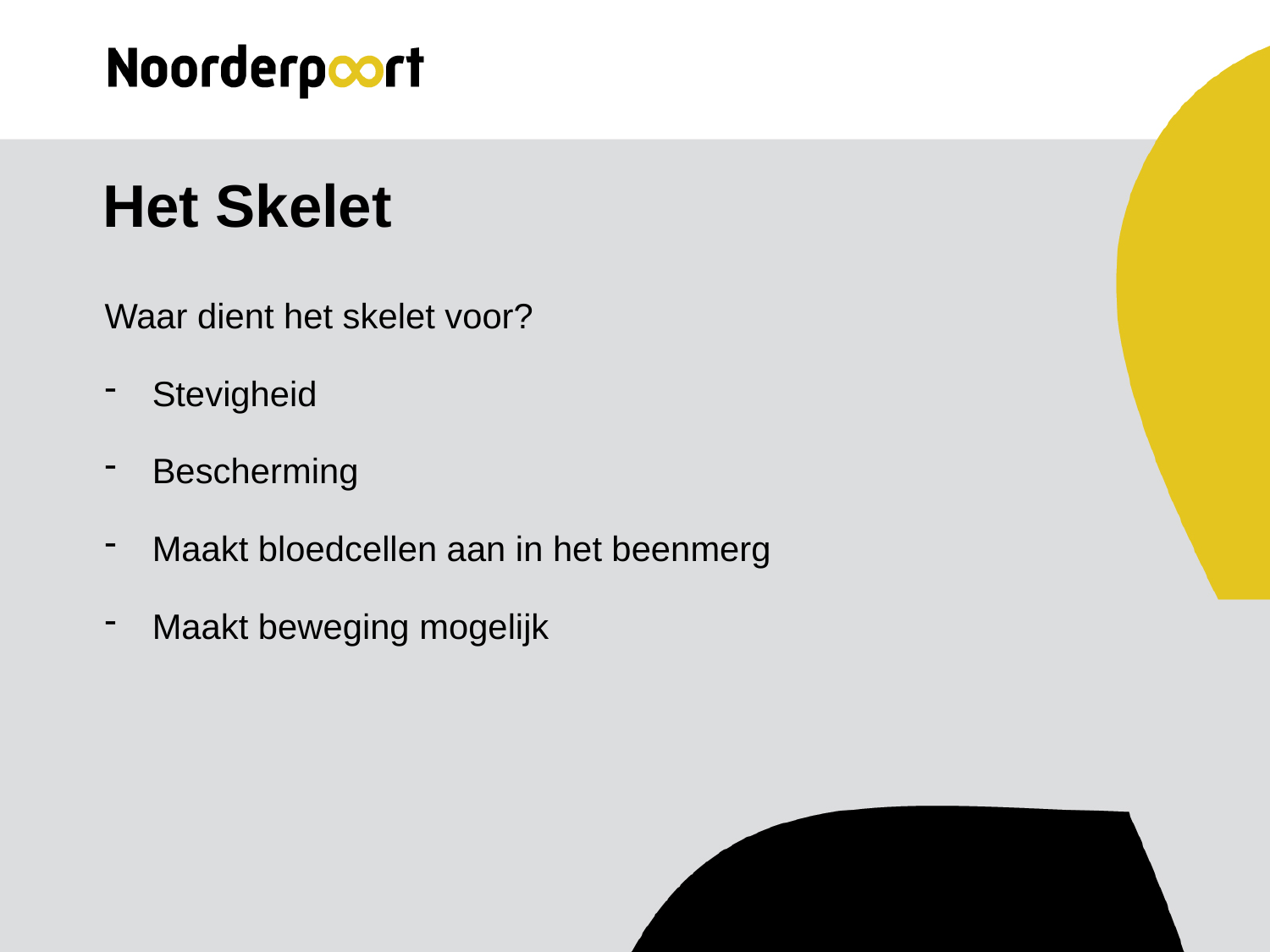

# Het Skelet
Waar dient het skelet voor?

Stevigheid

Bescherming

Maakt bloedcellen aan in het beenmerg

Maakt beweging mogelijk